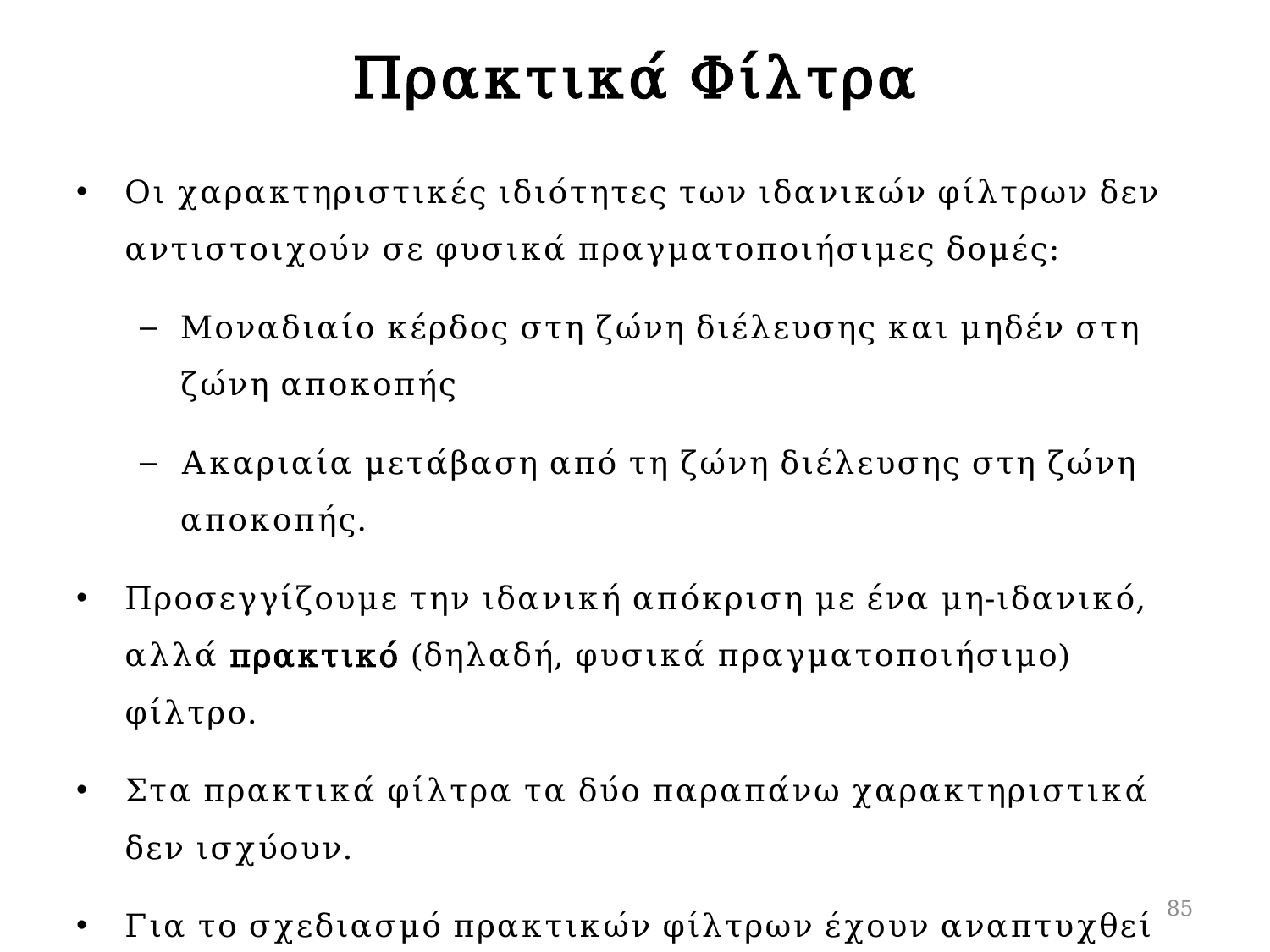

# Πρακτικά Φίλτρα
Οι χαρακτηριστικές ιδιότητες των ιδανικών φίλτρων δεν αντιστοιχούν σε φυσικά πραγματοποιήσιμες δομές:
Μοναδιαίο κέρδος στη ζώνη διέλευσης και μηδέν στη ζώνη αποκοπής
Ακαριαία μετάβαση από τη ζώνη διέλευσης στη ζώνη αποκοπής.
Προσεγγίζουμε την ιδανική απόκριση με ένα μη-ιδανικό, αλλά πρακτικό (δηλαδή, φυσικά πραγματοποιήσιμο) φίλτρο.
Στα πρακτικά φίλτρα τα δύο παραπάνω χαρακτηριστικά δεν ισχύουν.
Για το σχεδιασμό πρακτικών φίλτρων έχουν αναπτυχθεί πολλές μέθοδοι, όπως Butterworth, Chebyshef, Bessel, κλπ.
85